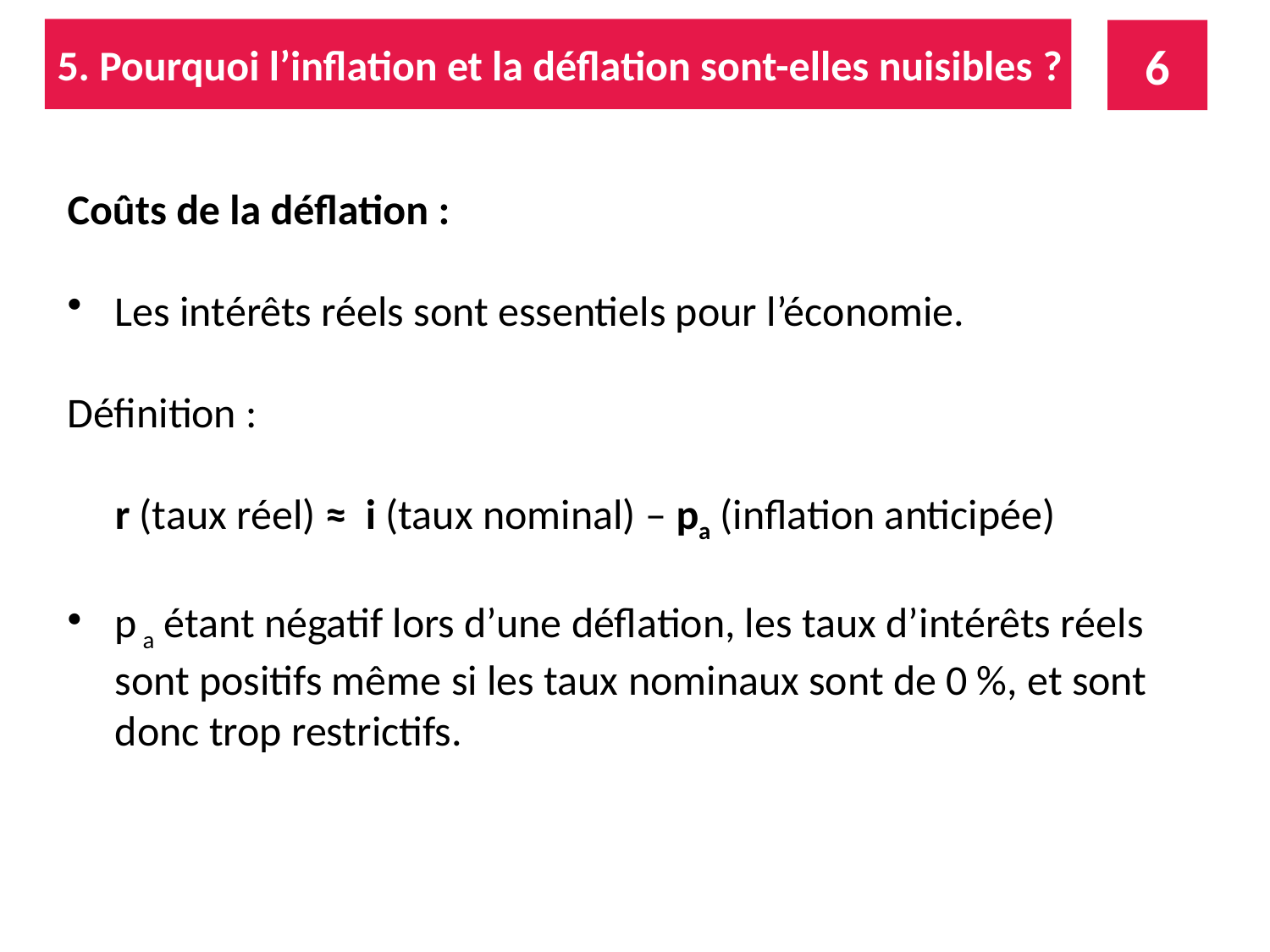

5. Pourquoi l’inflation et la déflation sont-elles nuisibles ?
6

Coûts de la déflation :

Les intérêts réels sont essentiels pour l’économie.

Définition :

	r (taux réel) ≈  i (taux nominal) – pa (inflation anticipée)

p a étant négatif lors d’une déflation, les taux d’intérêts réels sont positifs même si les taux nominaux sont de 0 %, et sont donc trop restrictifs.